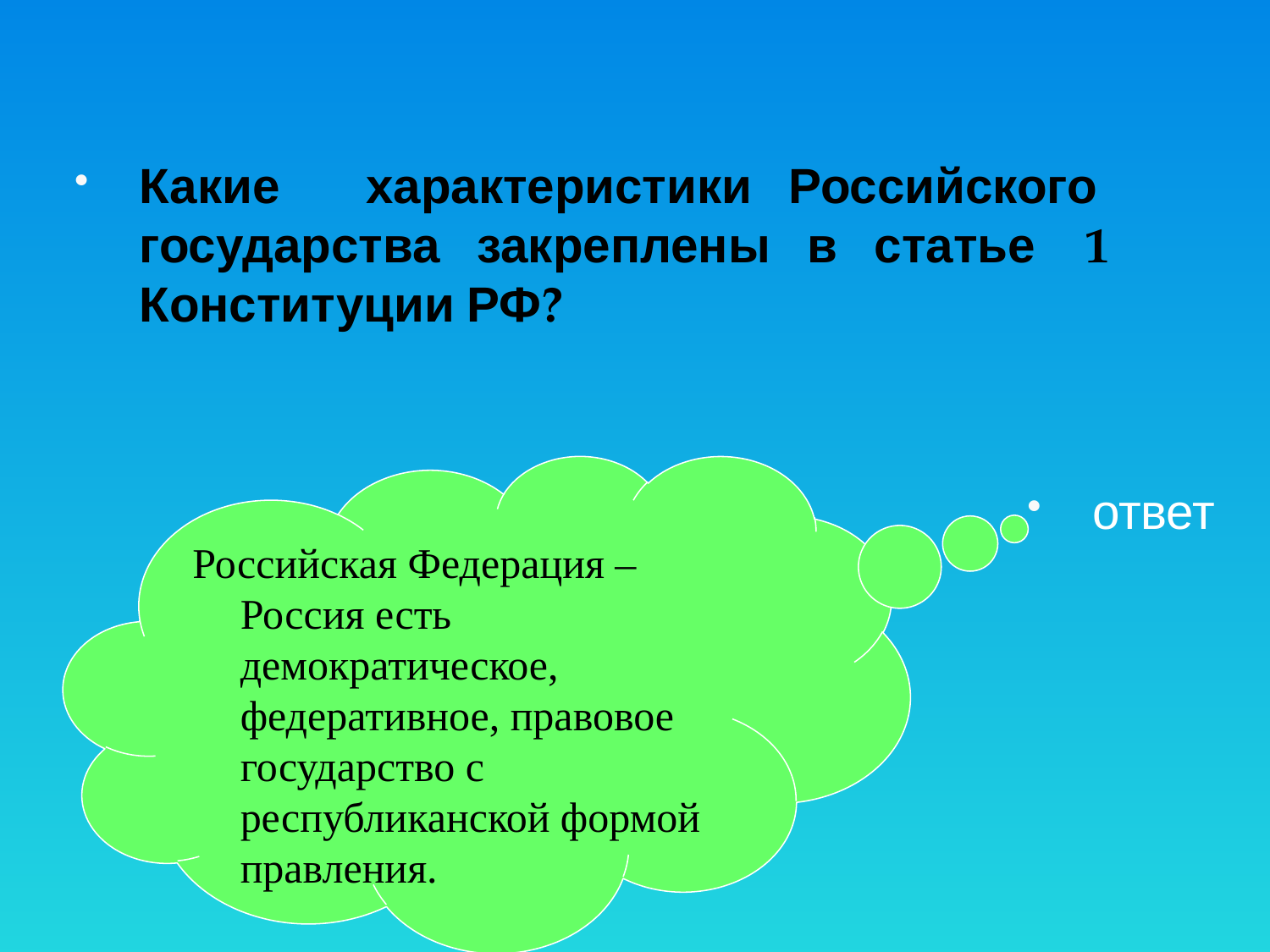

Какие       характеристики   Российского   государства   закреплены   в   статье    1 Конституции РФ?

ответ
Российская Федерация – Россия есть демократическое, федеративное, правовое государство с республиканской формой правления.